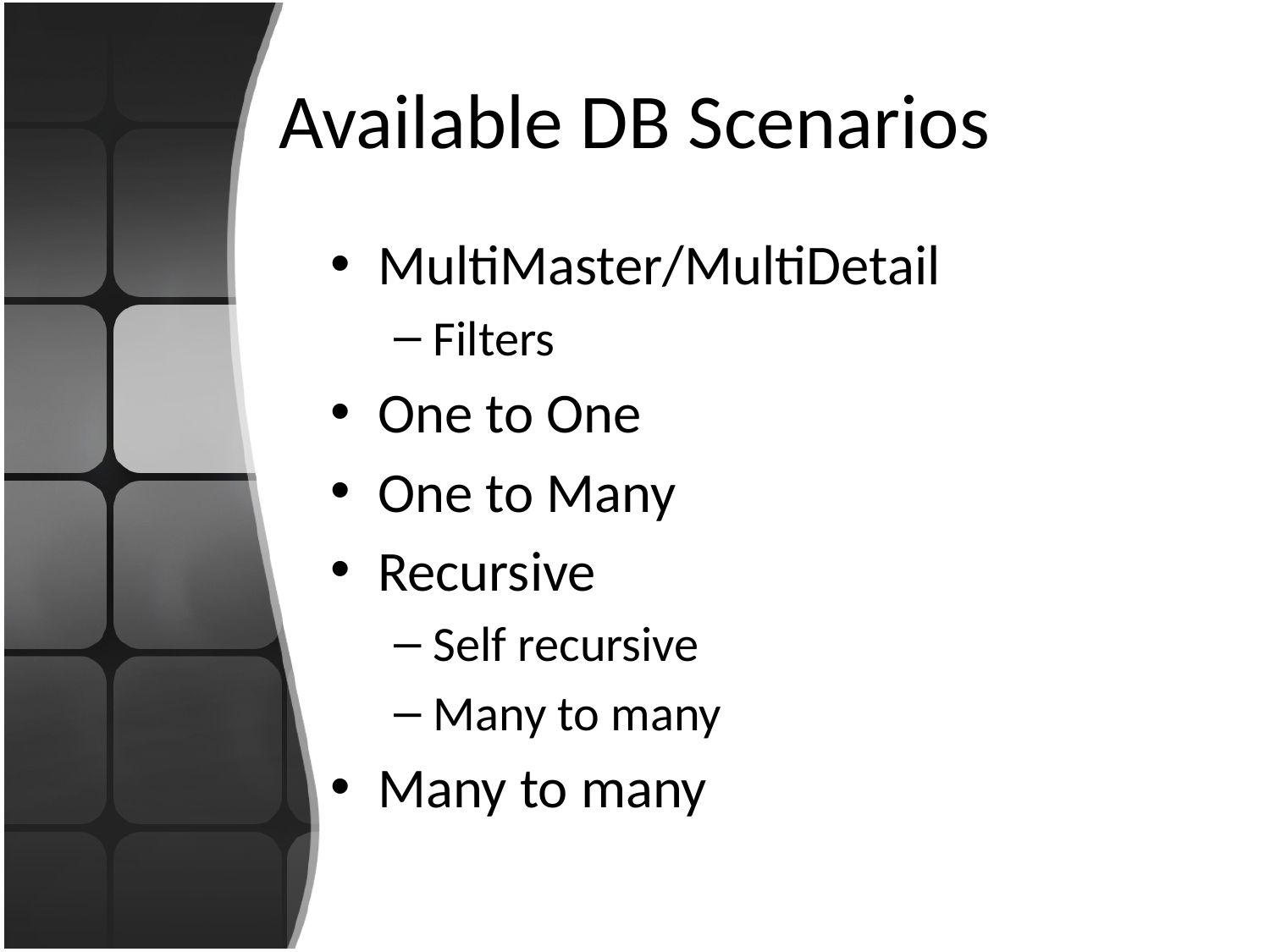

# Available DB Scenarios
MultiMaster/MultiDetail
Filters
One to One
One to Many
Recursive
Self recursive
Many to many
Many to many